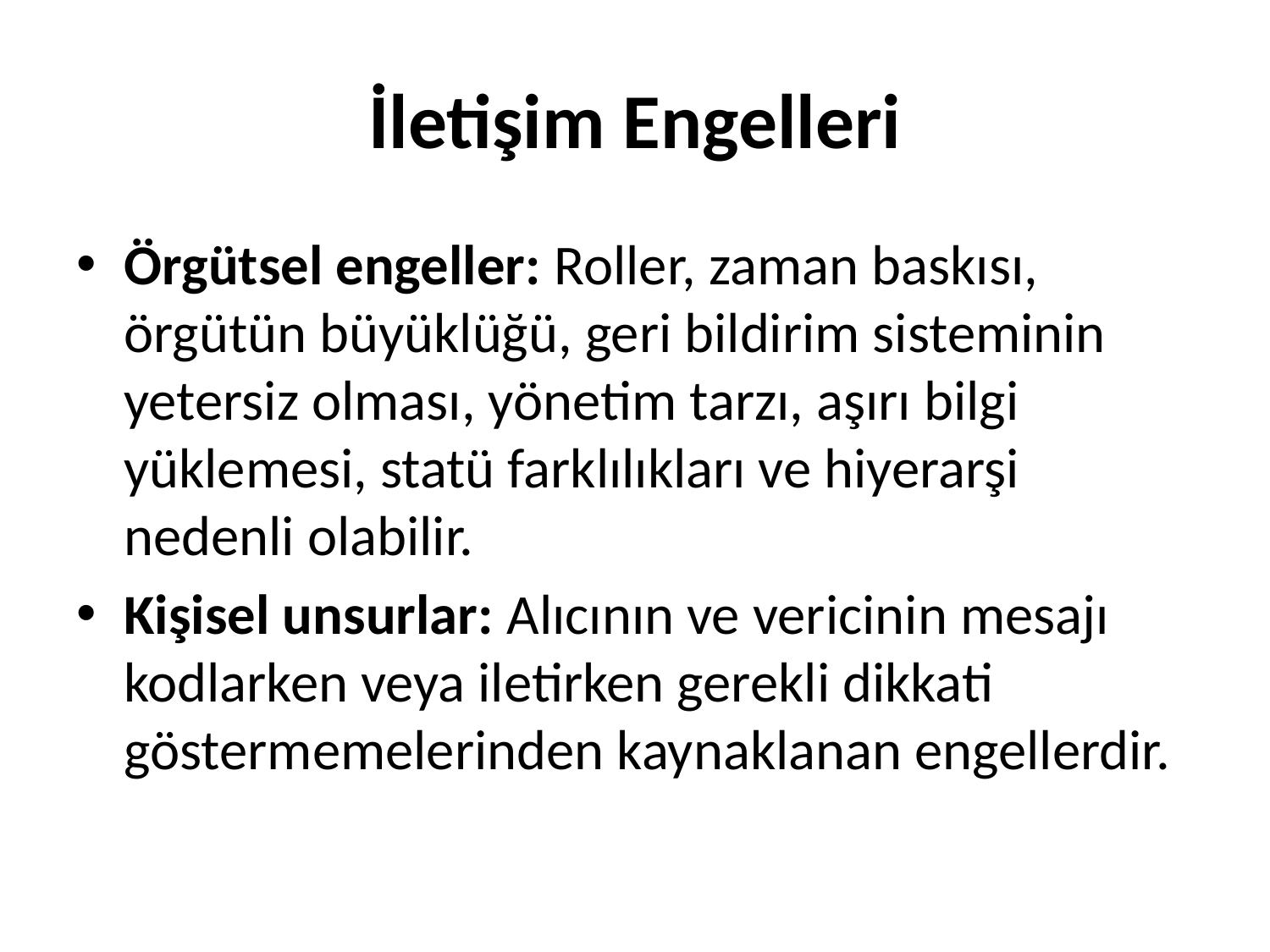

# İletişim Engelleri
Örgütsel engeller: Roller, zaman baskısı, örgütün büyüklüğü, geri bildirim sisteminin yetersiz olması, yönetim tarzı, aşırı bilgi yüklemesi, statü farklılıkları ve hiyerarşi nedenli olabilir.
Kişisel unsurlar: Alıcının ve vericinin mesajı kodlarken veya iletirken gerekli dikkati göstermemelerinden kaynaklanan engellerdir.